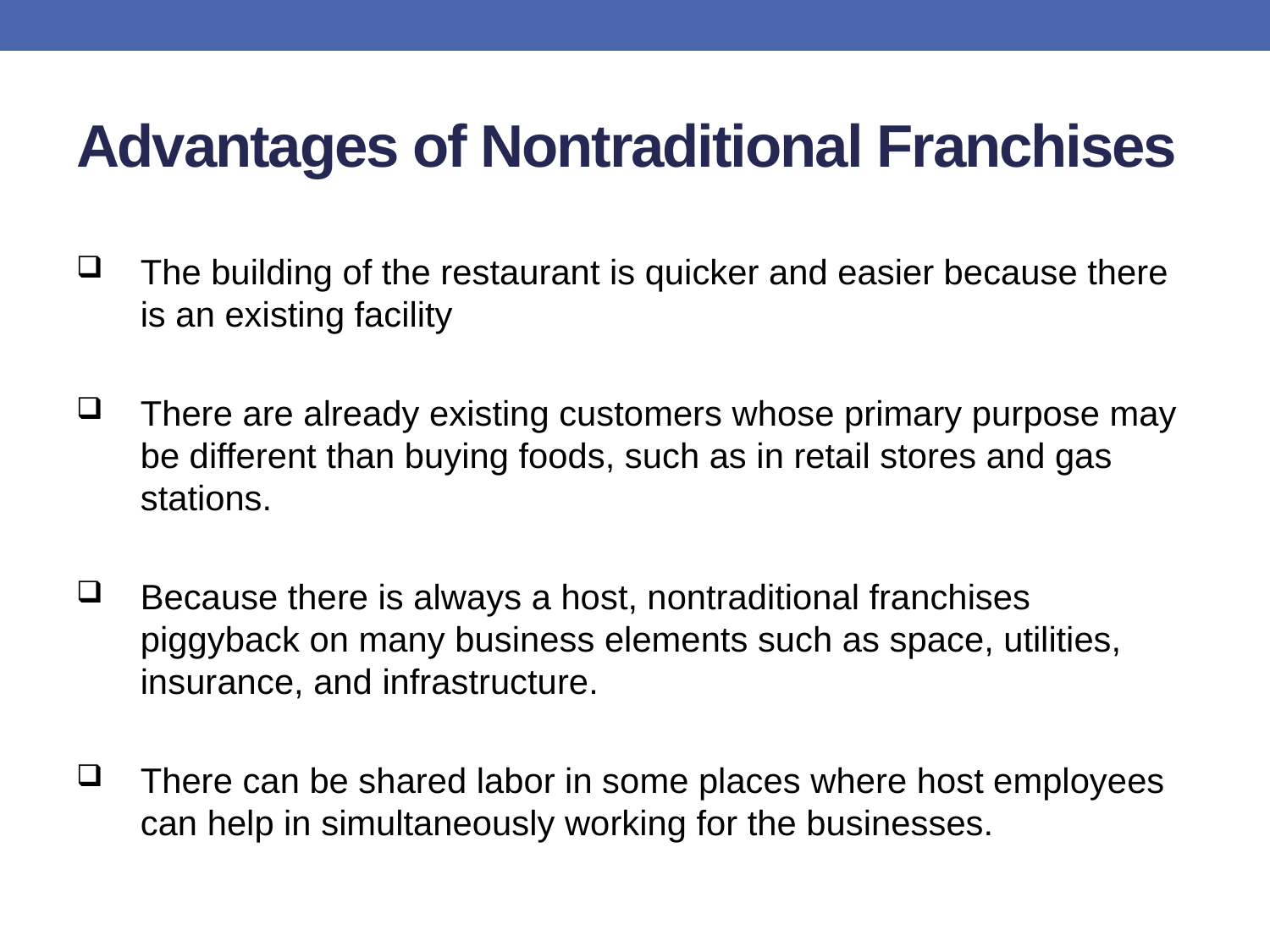

# Advantages of Nontraditional Franchises
The building of the restaurant is quicker and easier because there is an existing facility

There are already existing customers whose primary purpose may be different than buying foods, such as in retail stores and gas stations.

Because there is always a host, nontraditional franchises piggyback on many business elements such as space, utilities, insurance, and infrastructure.

There can be shared labor in some places where host employees can help in simultaneously working for the businesses.